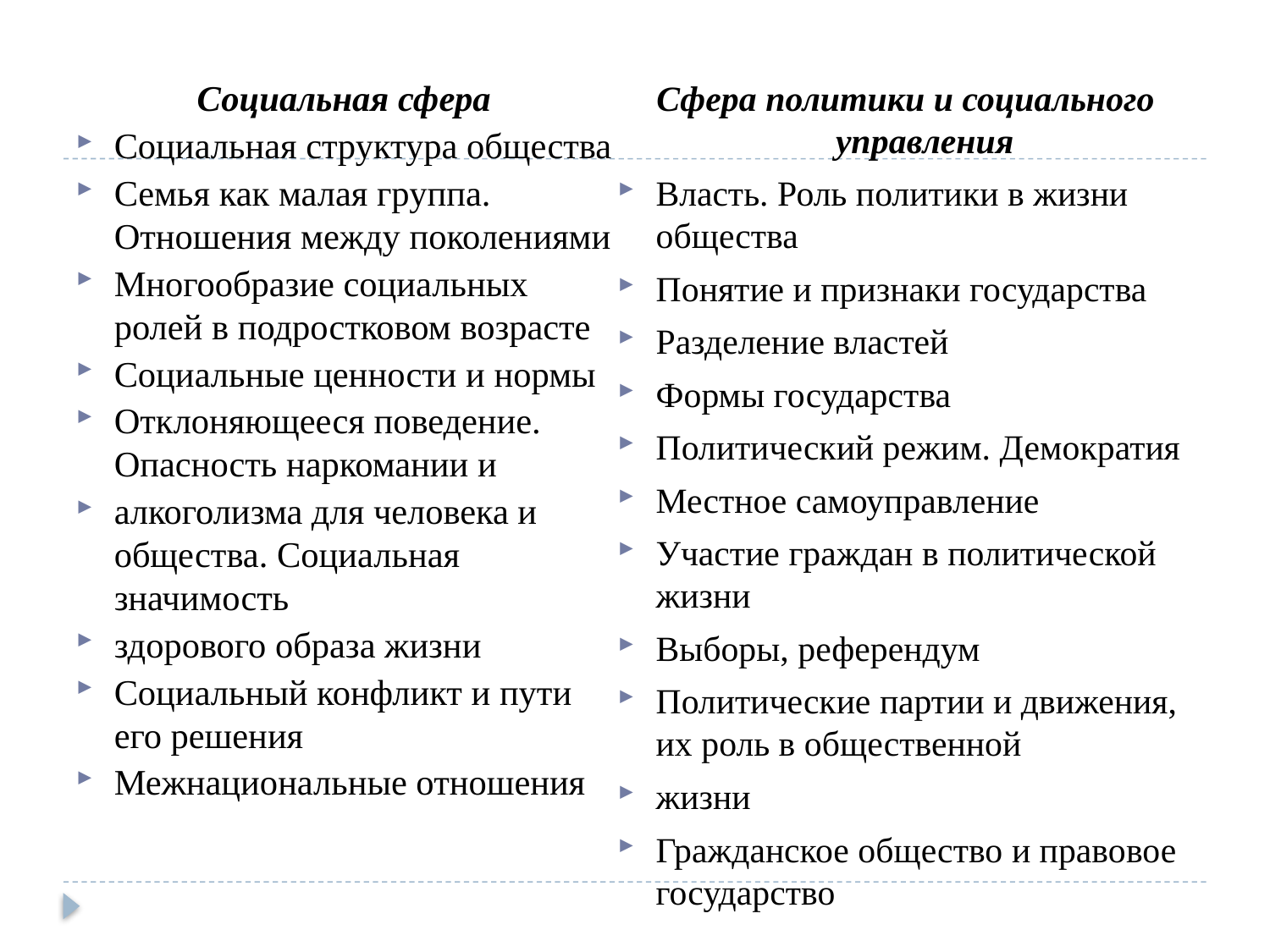

Социальная сфера
Социальная структура общества
Семья как малая группа. Отношения между поколениями
Многообразие социальных ролей в подростковом возрасте
Социальные ценности и нормы
Отклоняющееся поведение. Опасность наркомании и
алкоголизма для человека и общества. Социальная значимость
здорового образа жизни
Социальный конфликт и пути его решения
Межнациональные отношения

Сфера политики и социального управления
Власть. Роль политики в жизни общества
Понятие и признаки государства
Разделение властей
Формы государства
Политический режим. Демократия
Местное самоуправление
Участие граждан в политической жизни
Выборы, референдум
Политические партии и движения, их роль в общественной
жизни
Гражданское общество и правовое государство